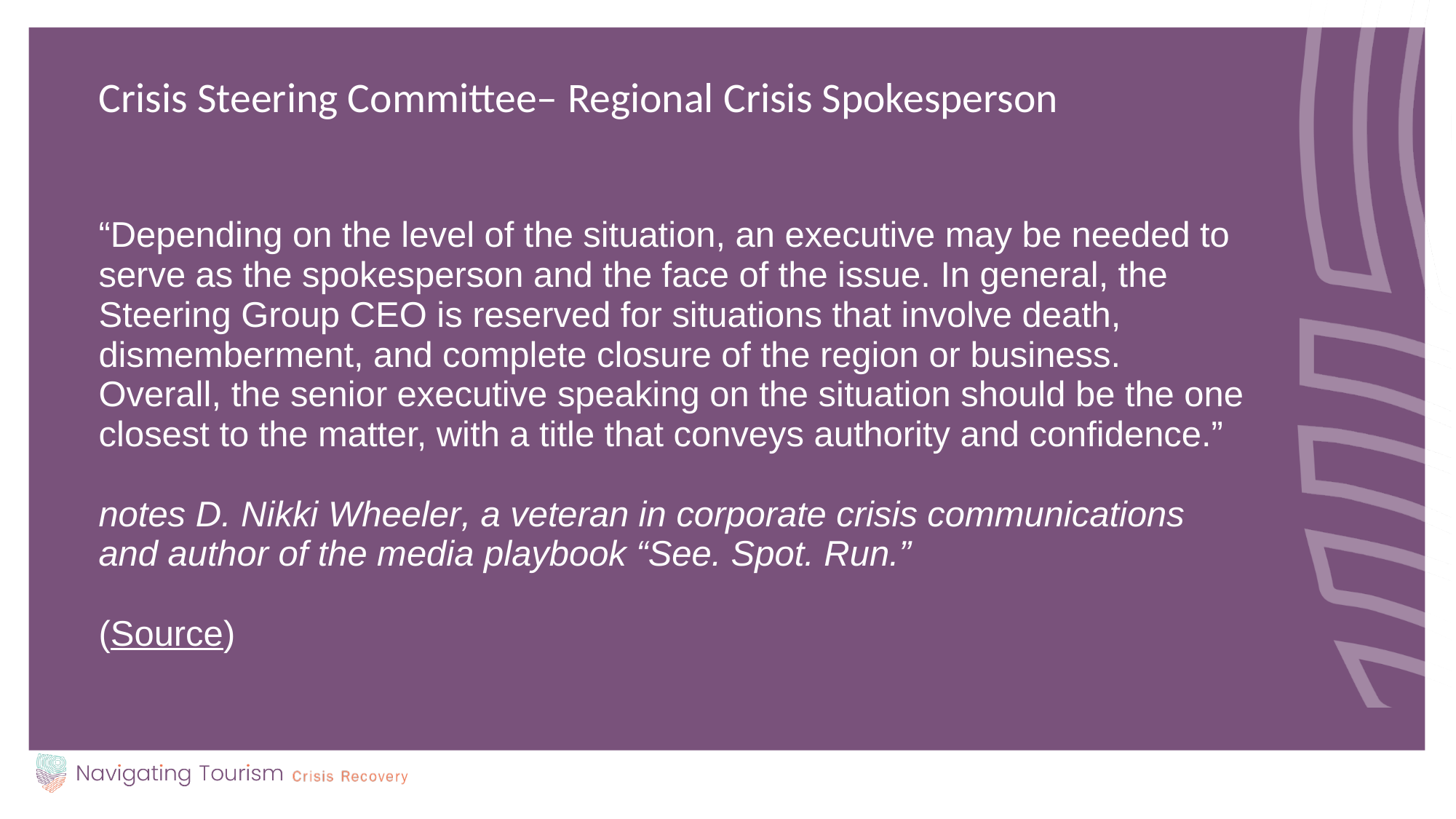

Crisis Steering Committee– Regional Crisis Spokesperson
“Depending on the level of the situation, an executive may be needed to serve as the spokesperson and the face of the issue. In general, the Steering Group CEO is reserved for situations that involve death, dismemberment, and complete closure of the region or business. Overall, the senior executive speaking on the situation should be the one closest to the matter, with a title that conveys authority and confidence.”

notes D. Nikki Wheeler, a veteran in corporate crisis communications and author of the media playbook “See. Spot. Run.”

(Source)